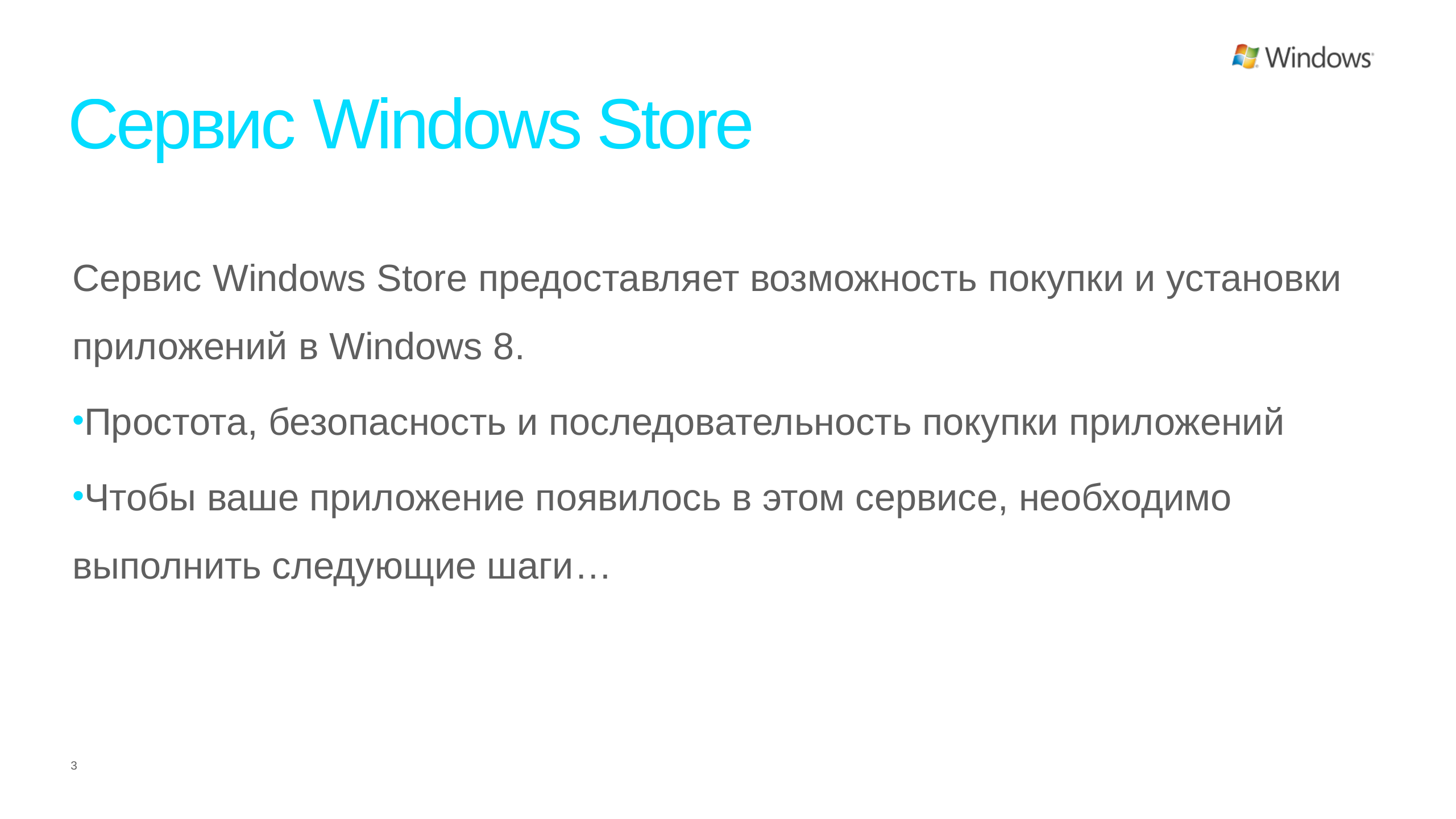

# Сервис Windows Store
Сервис Windows Store предоставляет возможность покупки и установки приложений в Windows 8.
Простота, безопасность и последовательность покупки приложений
Чтобы ваше приложение появилось в этом сервисе, необходимо выполнить следующие шаги…